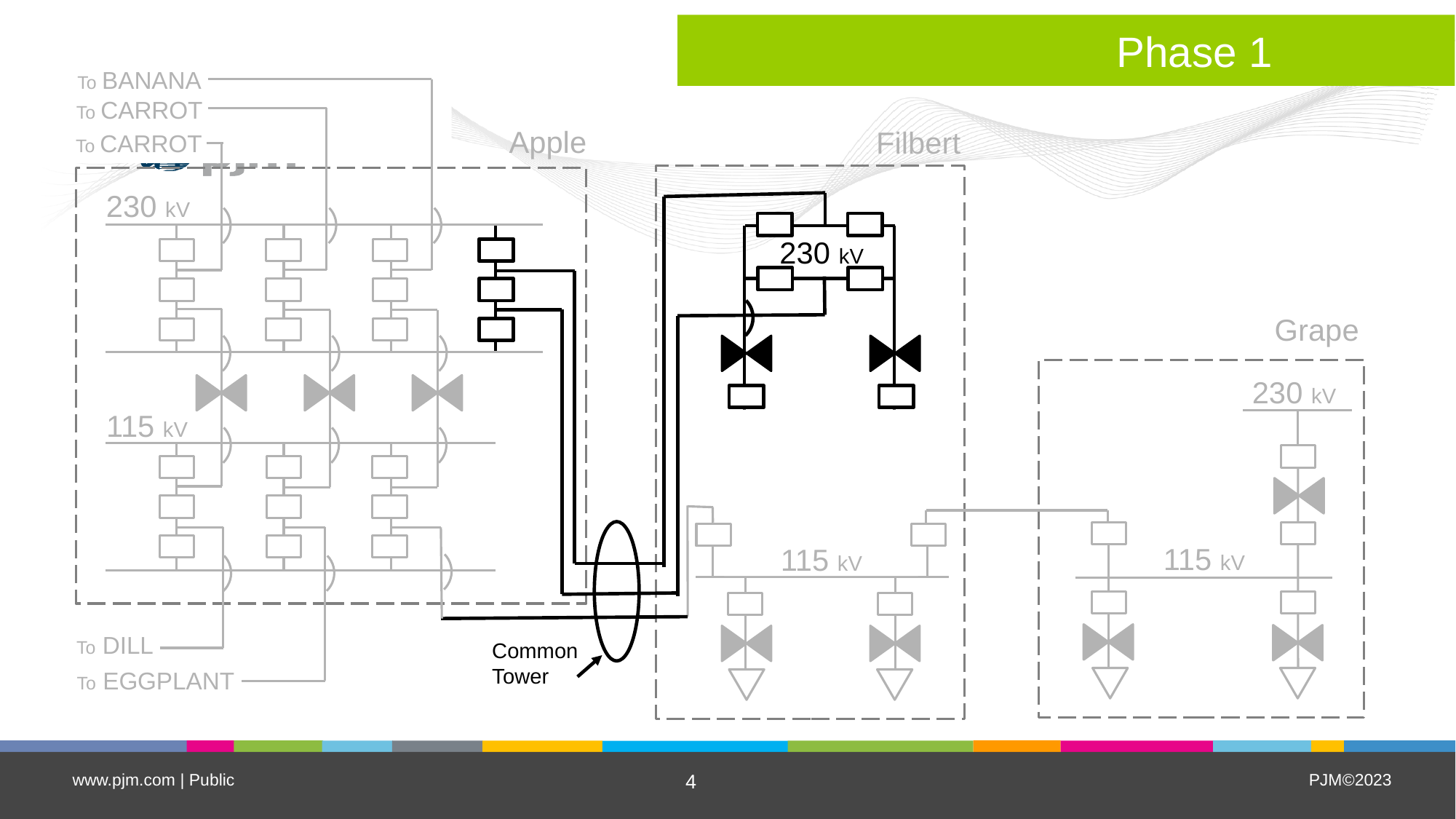

Phase 1
To BANANA
To CARROT
Apple
Filbert
To CARROT

230 kV

230 kV

Grape

230 kV

115 kV

115 kV
115 kV

To DILL
Common Tower
To EGGPLANT